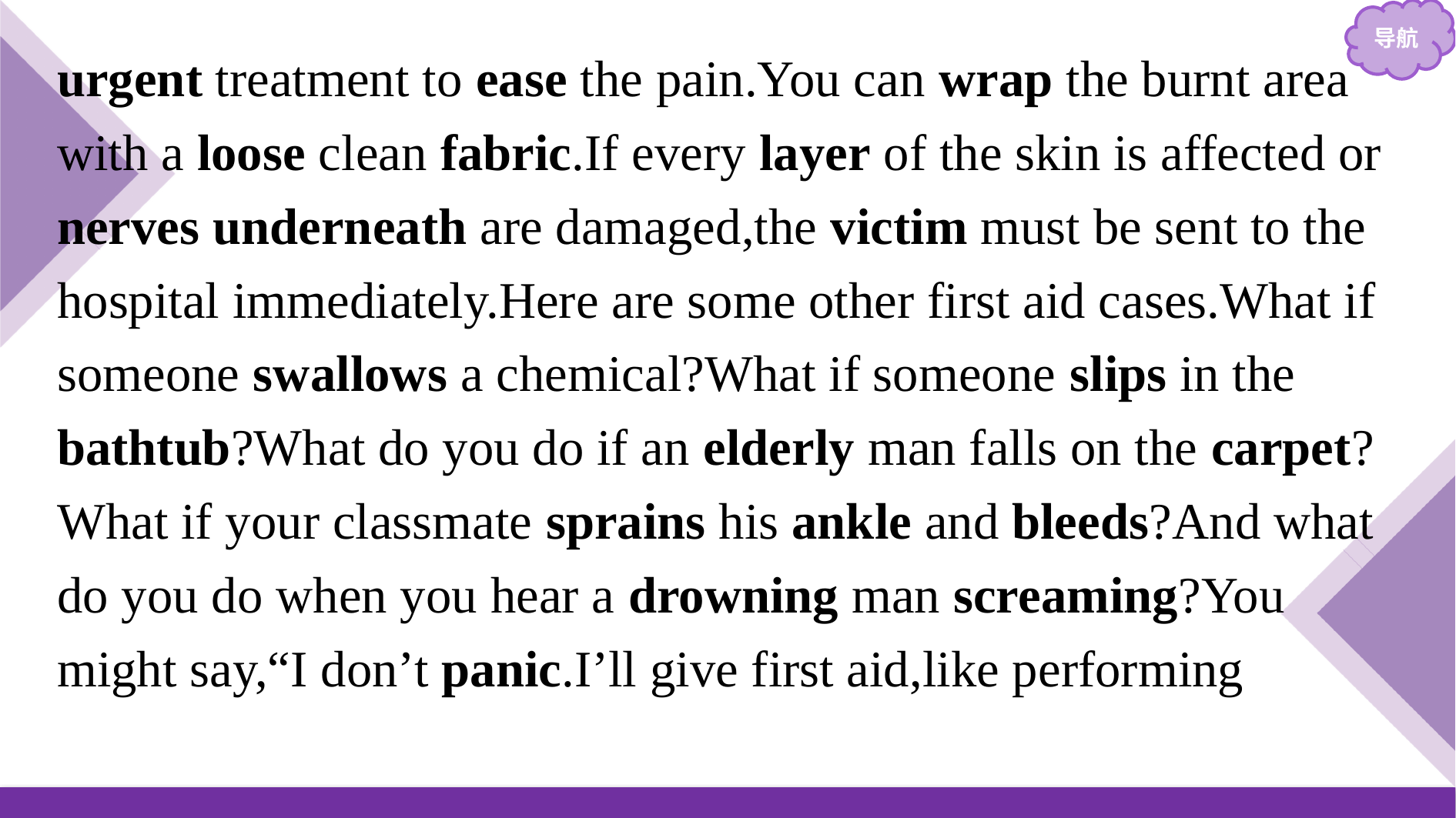

urgent treatment to ease the pain.You can wrap the burnt area with a loose clean fabric.If every layer of the skin is affected or nerves underneath are damaged,the victim must be sent to the hospital immediately.Here are some other first aid cases.What if someone swallows a chemical?What if someone slips in the bathtub?What do you do if an elderly man falls on the carpet? What if your classmate sprains his ankle and bleeds?And what do you do when you hear a drowning man screaming?You might say,“I don’t panic.I’ll give first aid,like performing